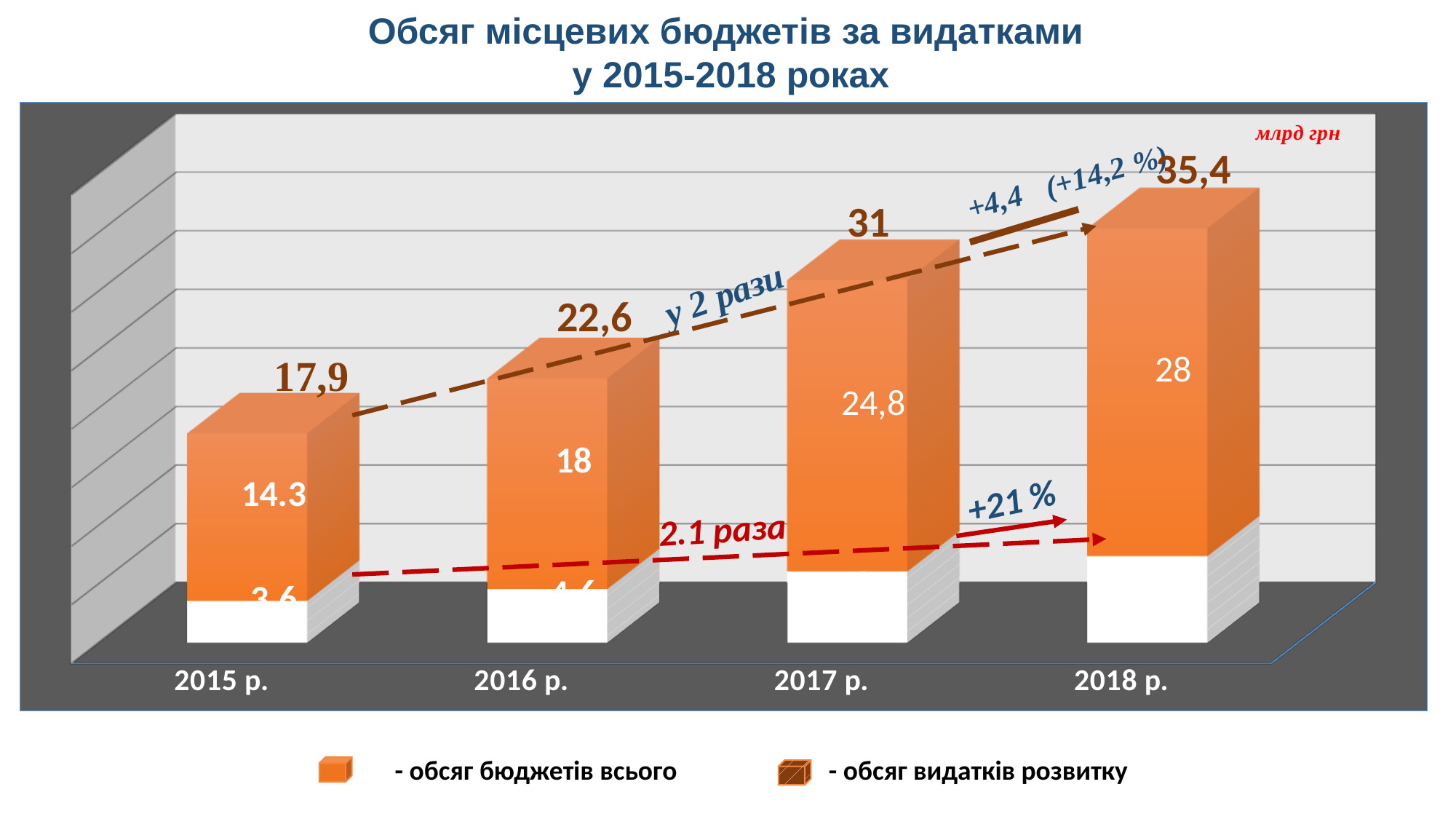

Обсяг місцевих бюджетів за видатками
у 2015-2018 роках

[unsupported chart]

35,4
31
22,6
+21 %
2.1 раза
- обсяг бюджетів всього
- обсяг видатків розвитку